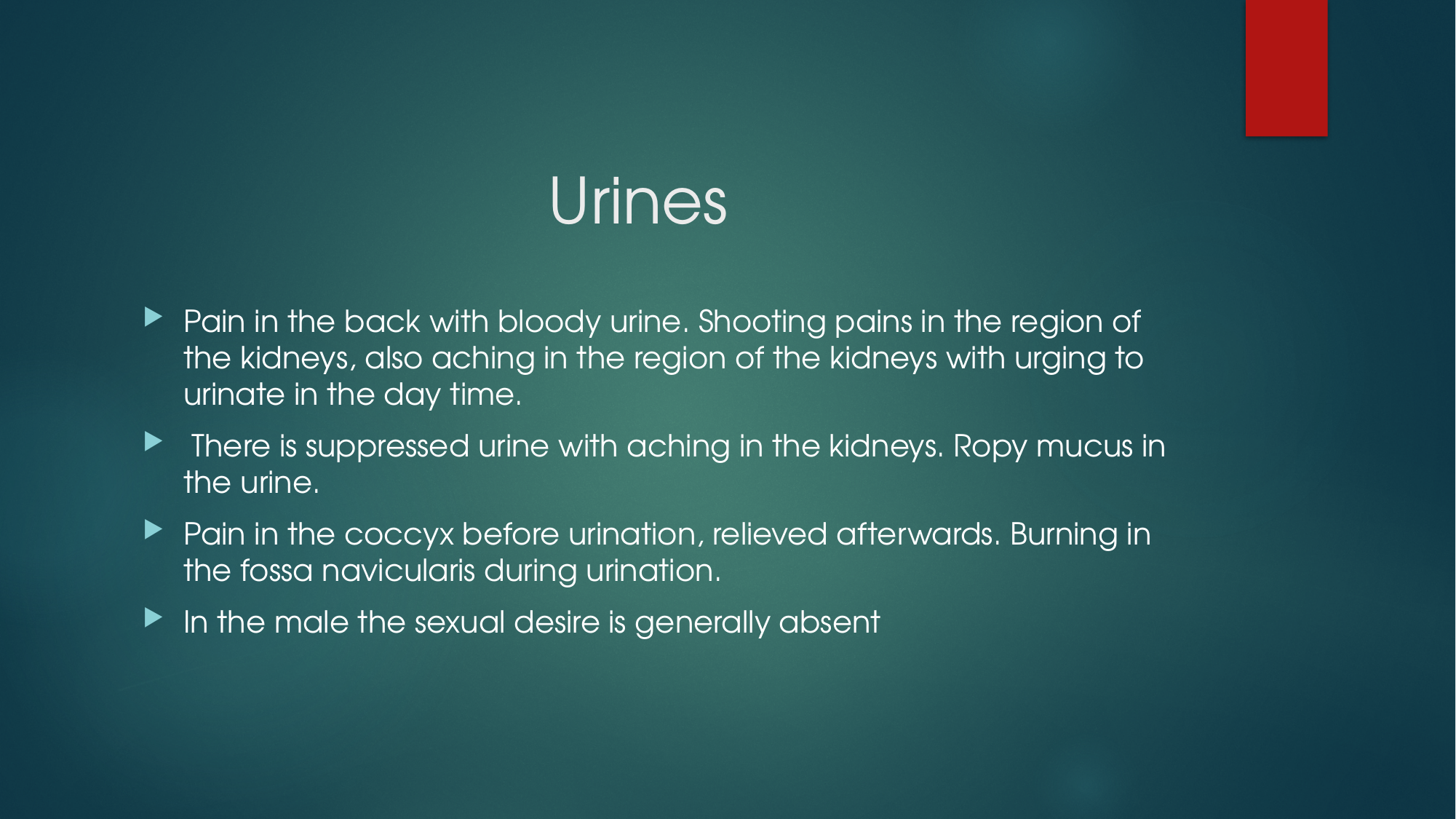

# Urines

Pain in the back with bloody urine. Shooting pains in the region of the kidneys, also aching in the region of the kidneys with urging to urinate in the day time.
 There is suppressed urine with aching in the kidneys. Ropy mucus in the urine.
Pain in the coccyx before urination, relieved afterwards. Burning in the fossa navicularis during urination.
In the male the sexual desire is generally absent